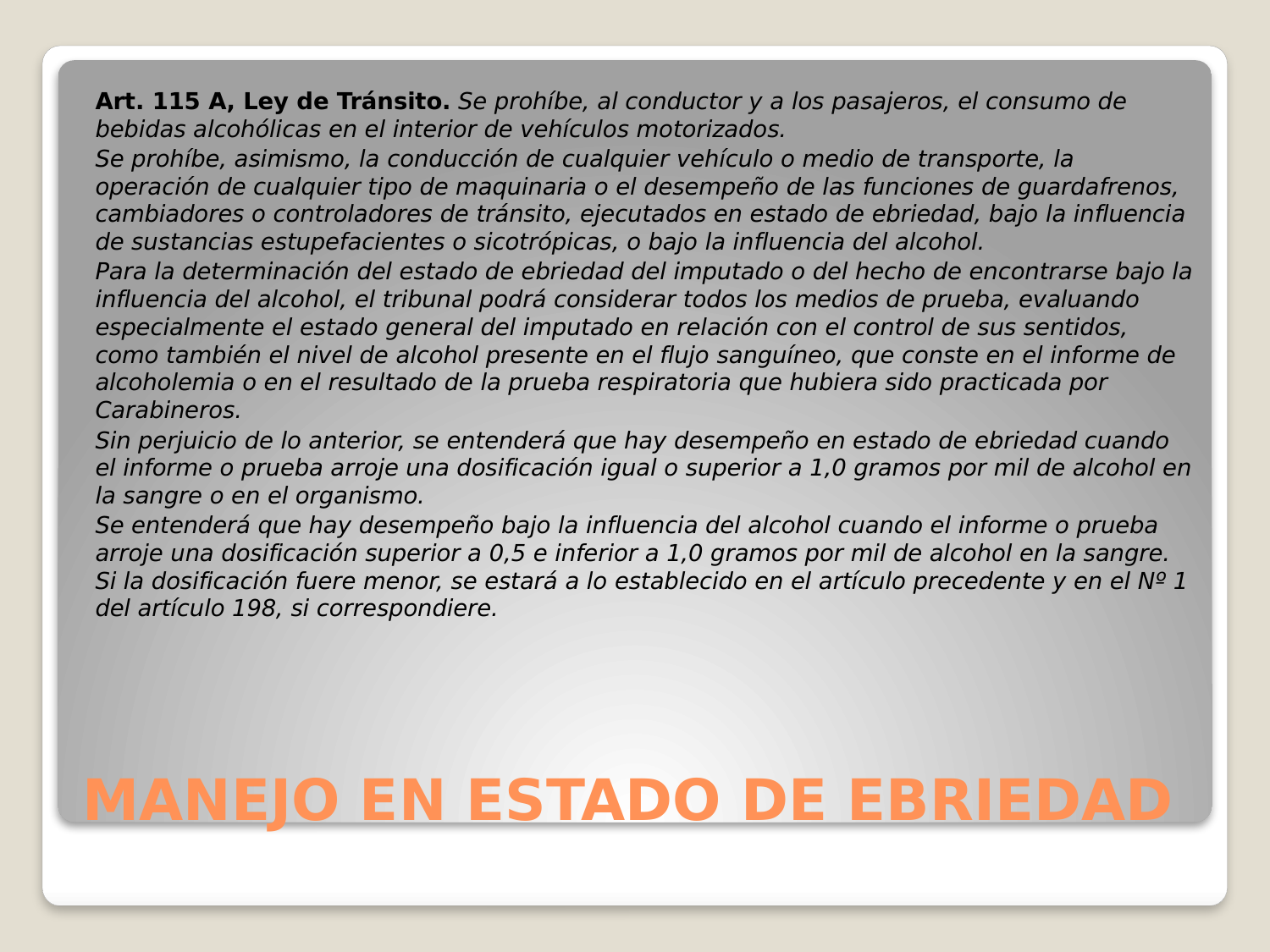

Art. 115 A, Ley de Tránsito. Se prohíbe, al conductor y a los pasajeros, el consumo de bebidas alcohólicas en el interior de vehículos motorizados.
Se prohíbe, asimismo, la conducción de cualquier vehículo o medio de transporte, la operación de cualquier tipo de maquinaria o el desempeño de las funciones de guardafrenos, cambiadores o controladores de tránsito, ejecutados en estado de ebriedad, bajo la influencia de sustancias estupefacientes o sicotrópicas, o bajo la influencia del alcohol.
Para la determinación del estado de ebriedad del imputado o del hecho de encontrarse bajo la influencia del alcohol, el tribunal podrá considerar todos los medios de prueba, evaluando especialmente el estado general del imputado en relación con el control de sus sentidos, como también el nivel de alcohol presente en el flujo sanguíneo, que conste en el informe de alcoholemia o en el resultado de la prueba respiratoria que hubiera sido practicada por Carabineros.
Sin perjuicio de lo anterior, se entenderá que hay desempeño en estado de ebriedad cuando el informe o prueba arroje una dosificación igual o superior a 1,0 gramos por mil de alcohol en la sangre o en el organismo.
Se entenderá que hay desempeño bajo la influencia del alcohol cuando el informe o prueba arroje una dosificación superior a 0,5 e inferior a 1,0 gramos por mil de alcohol en la sangre. Si la dosificación fuere menor, se estará a lo establecido en el artículo precedente y en el Nº 1 del artículo 198, si correspondiere.
# MANEJO EN ESTADO DE EBRIEDAD